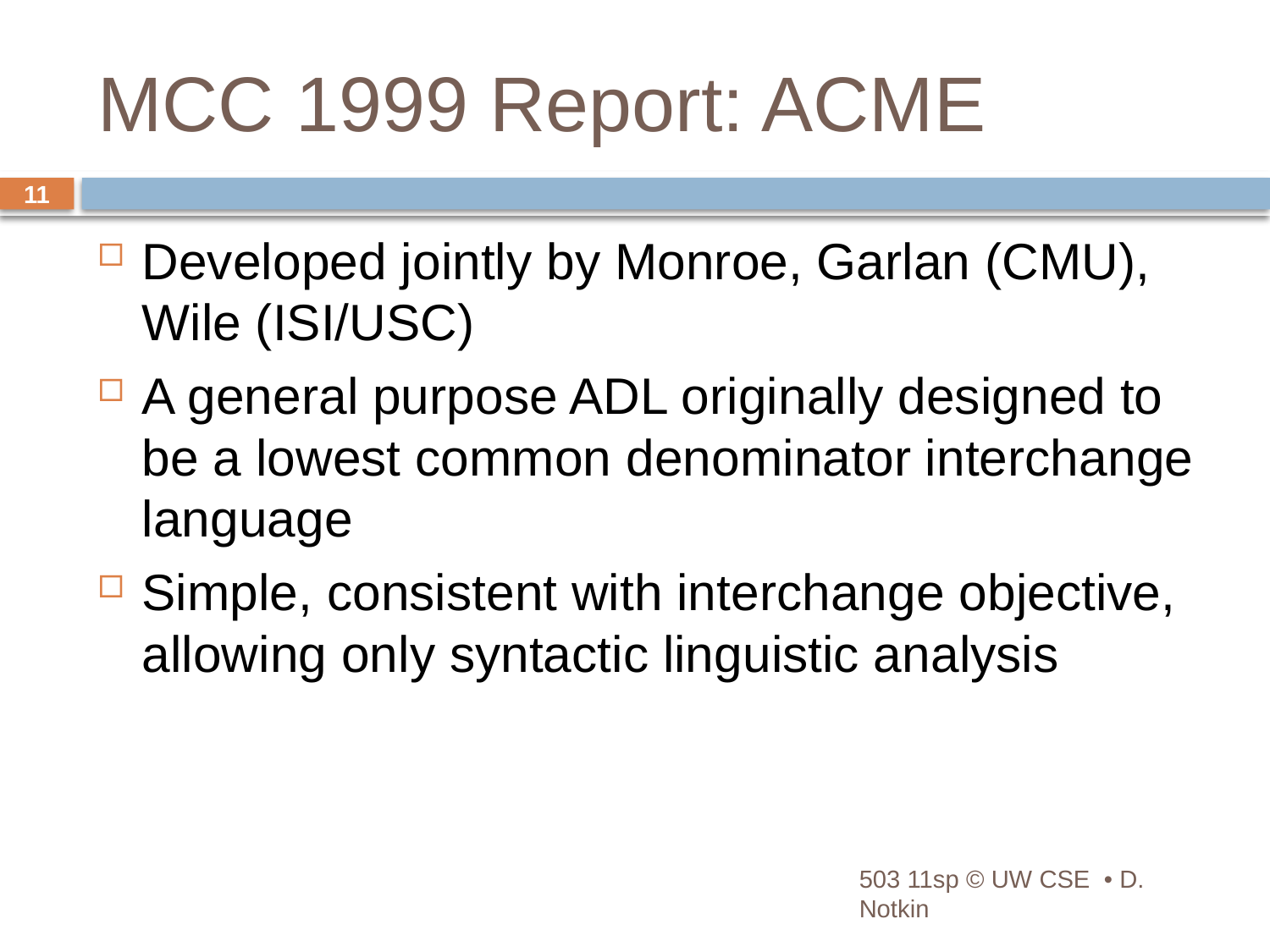

# MCC 1999 Report: ACME
11
Developed jointly by Monroe, Garlan (CMU), Wile (ISI/USC)
A general purpose ADL originally designed to be a lowest common denominator interchange language
Simple, consistent with interchange objective, allowing only syntactic linguistic analysis
503 11sp © UW CSE  • D. Notkin